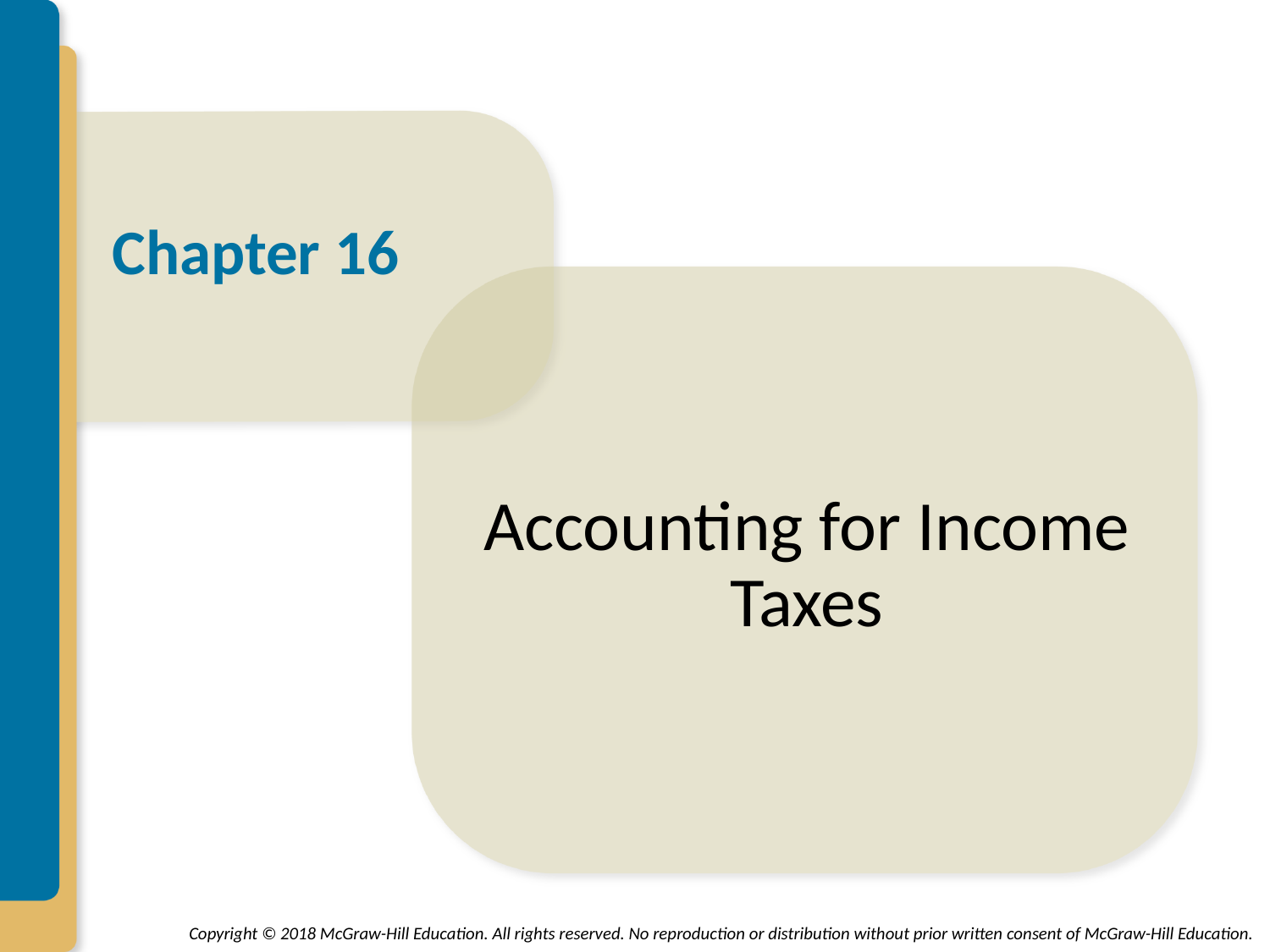

# Chapter 16
Accounting for Income Taxes